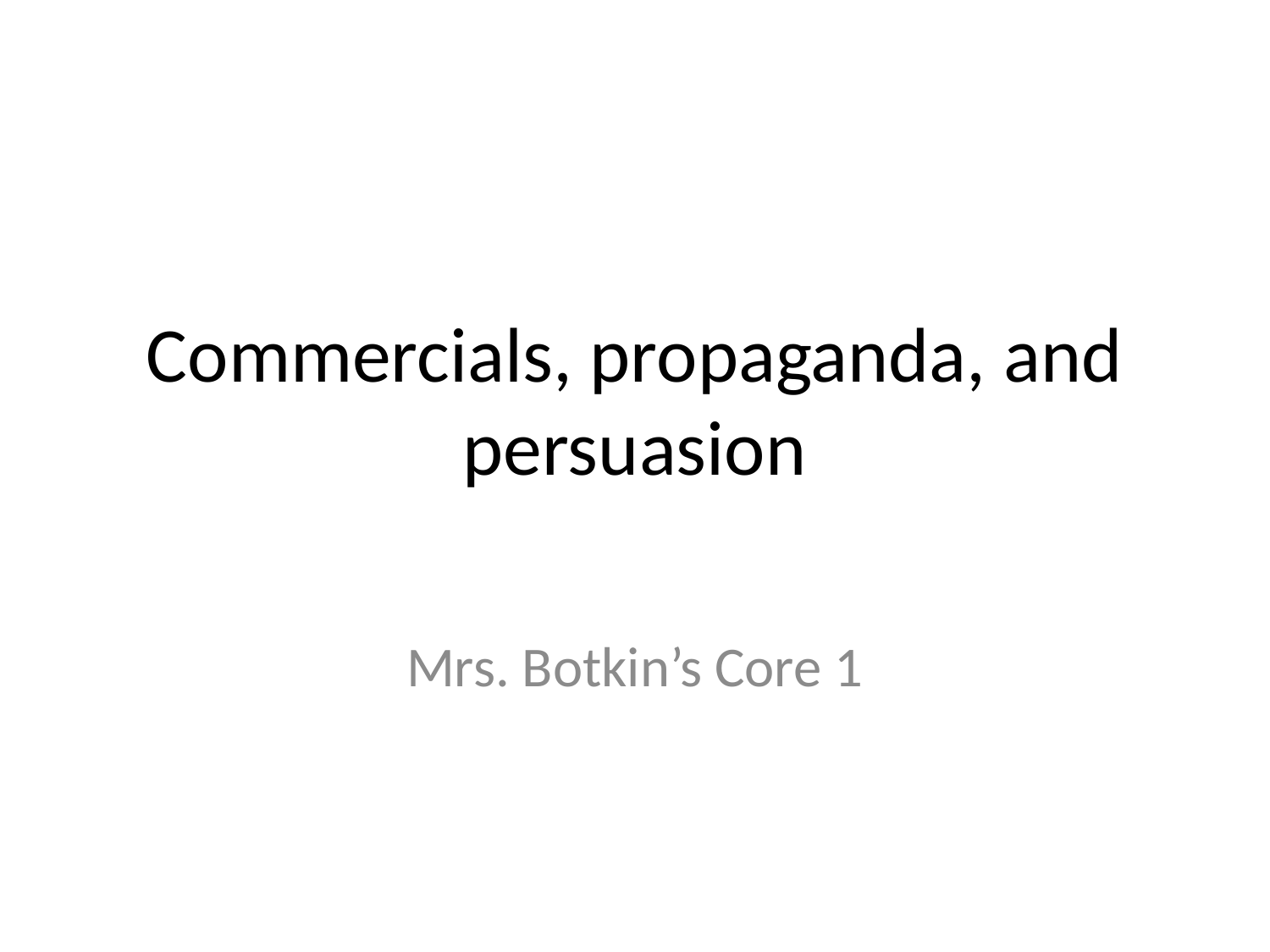

# Commercials, propaganda, and persuasion
Mrs. Botkin’s Core 1